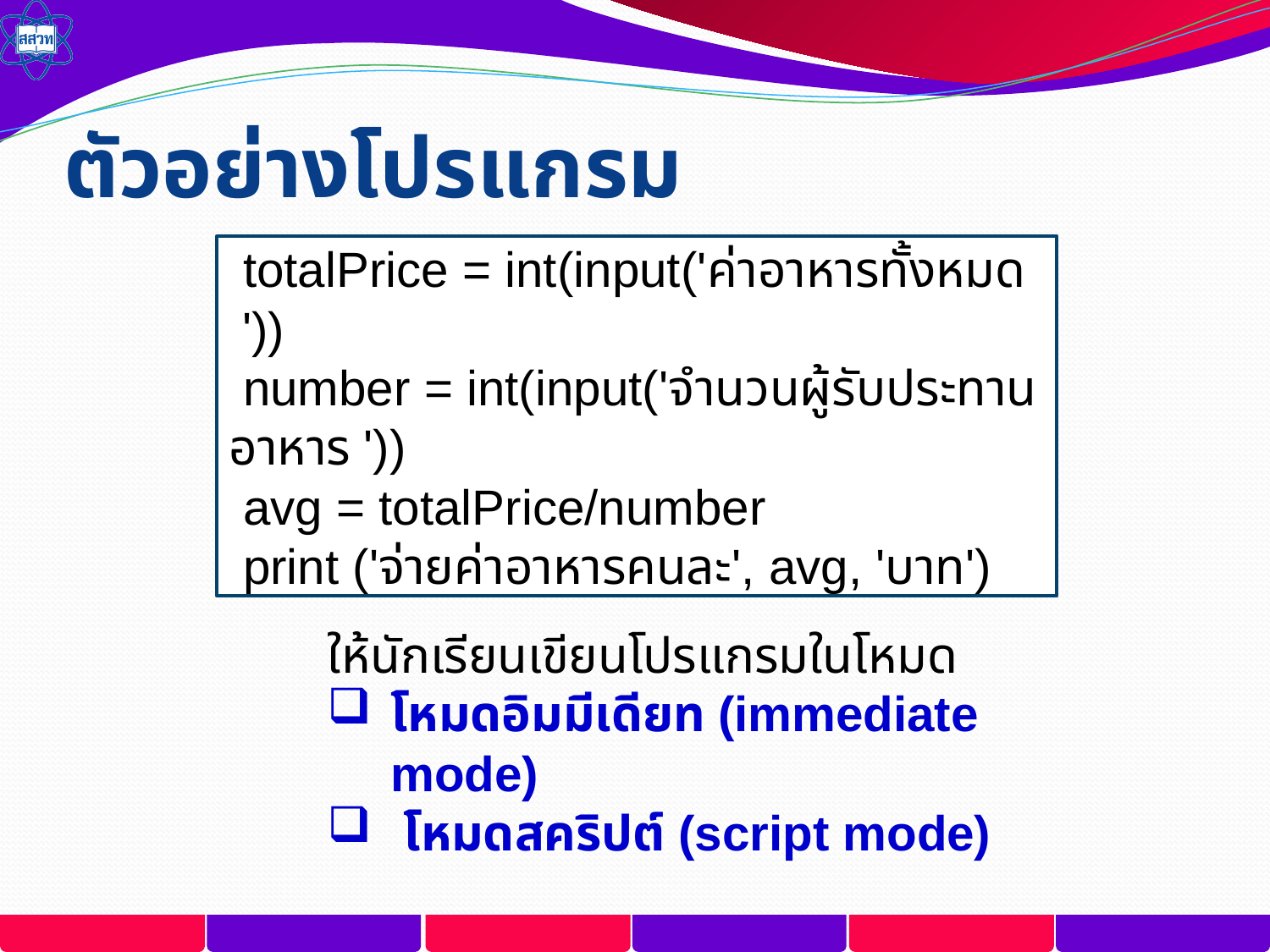

# ตัวอย่างโปรแกรม
 totalPrice = int(input('ค่าอาหารทั้งหมด '))
 number = int(input('จำนวนผู้รับประทานอาหาร '))
 avg = totalPrice/number
 print ('จ่ายค่าอาหารคนละ', avg, 'บาท')
ให้นักเรียนเขียนโปรแกรมในโหมด
โหมดอิมมีเดียท (immediate mode)
 โหมดสคริปต์ (script mode)